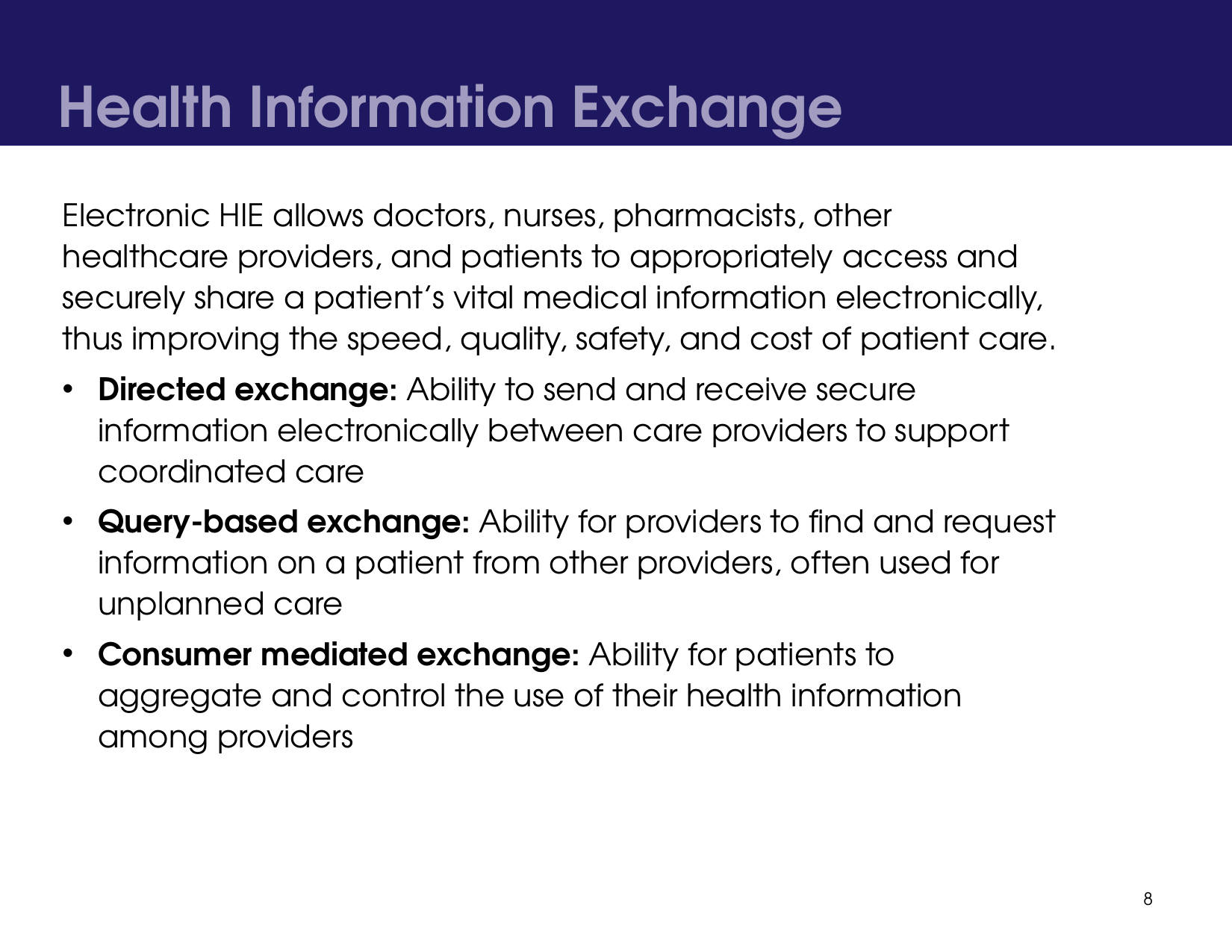

# Health Information Exchange
Electronic HIE allows doctors, nurses, pharmacists, other healthcare providers, and patients to appropriately access and securely share a patient’s vital medical information electronically, thus improving the speed, quality, safety, and cost of patient care.
Directed exchange: Ability to send and receive secure information electronically between care providers to support coordinated care
Query-based exchange: Ability for providers to find and request information on a patient from other providers, often used for unplanned care
Consumer mediated exchange: Ability for patients to aggregate and control the use of their health information among providers

8